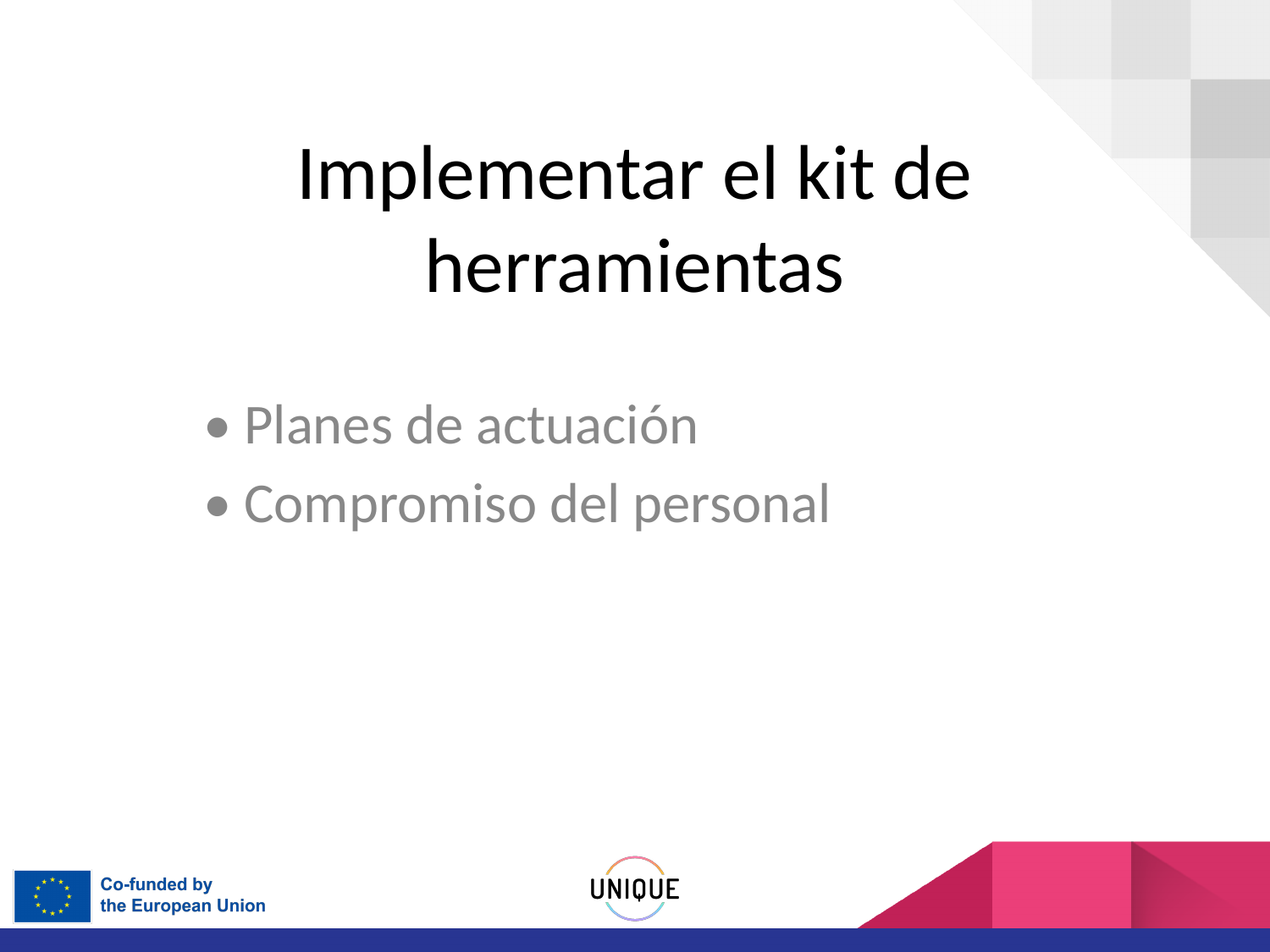

# Implementar el kit de herramientas
• Planes de actuación
• Compromiso del personal